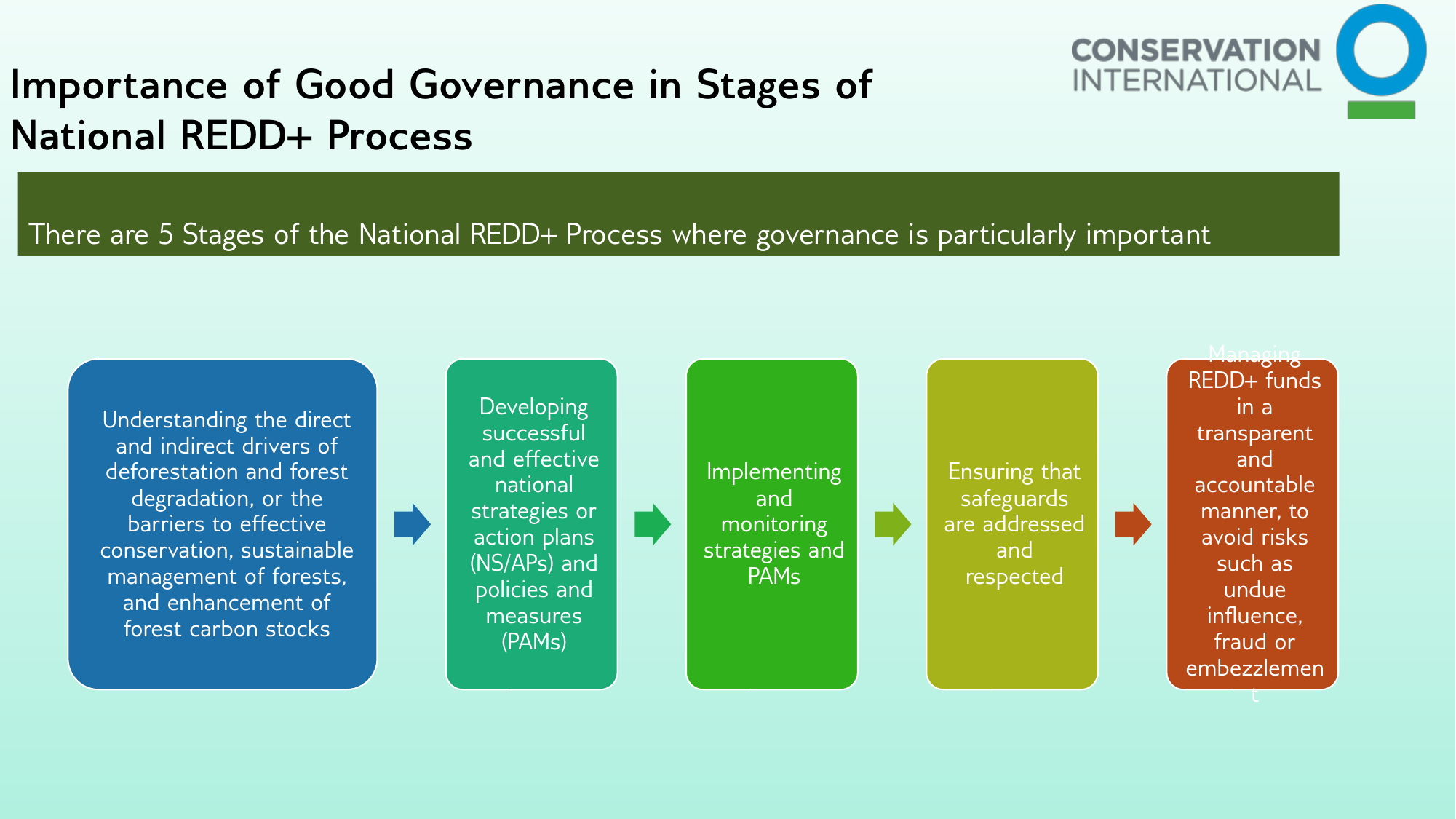

Importance of Good Governance in Stages of National REDD+ Process
There are 5 Stages of the National REDD+ Process where governance is particularly important
Understanding the direct and indirect drivers of deforestation and forest degradation, or the barriers to effective conservation, sustainable management of forests, and enhancement of forest carbon stocks

Developing successful and effective national strategies or action plans (NS/APs) and policies and measures (PAMs)

Implementing and monitoring strategies and PAMs

Ensuring that safeguards are addressed and respected

Managing REDD+ funds in a transparent and accountable manner, to avoid risks such as undue influence, fraud or embezzlement